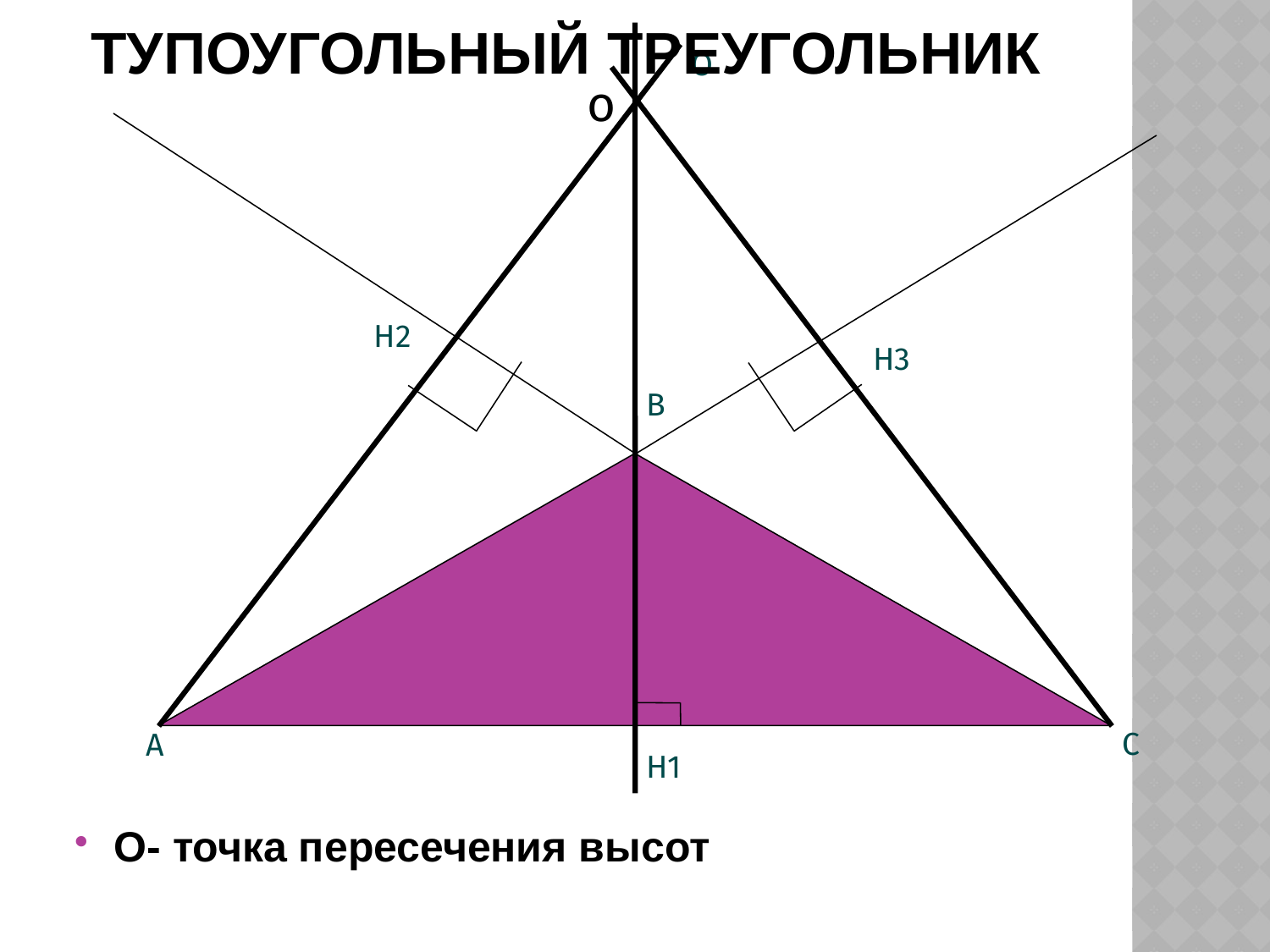

# Тупоугольный треугольник

О
о

О- точка пересечения высот
Н2
Н3

В

С
А
Н1